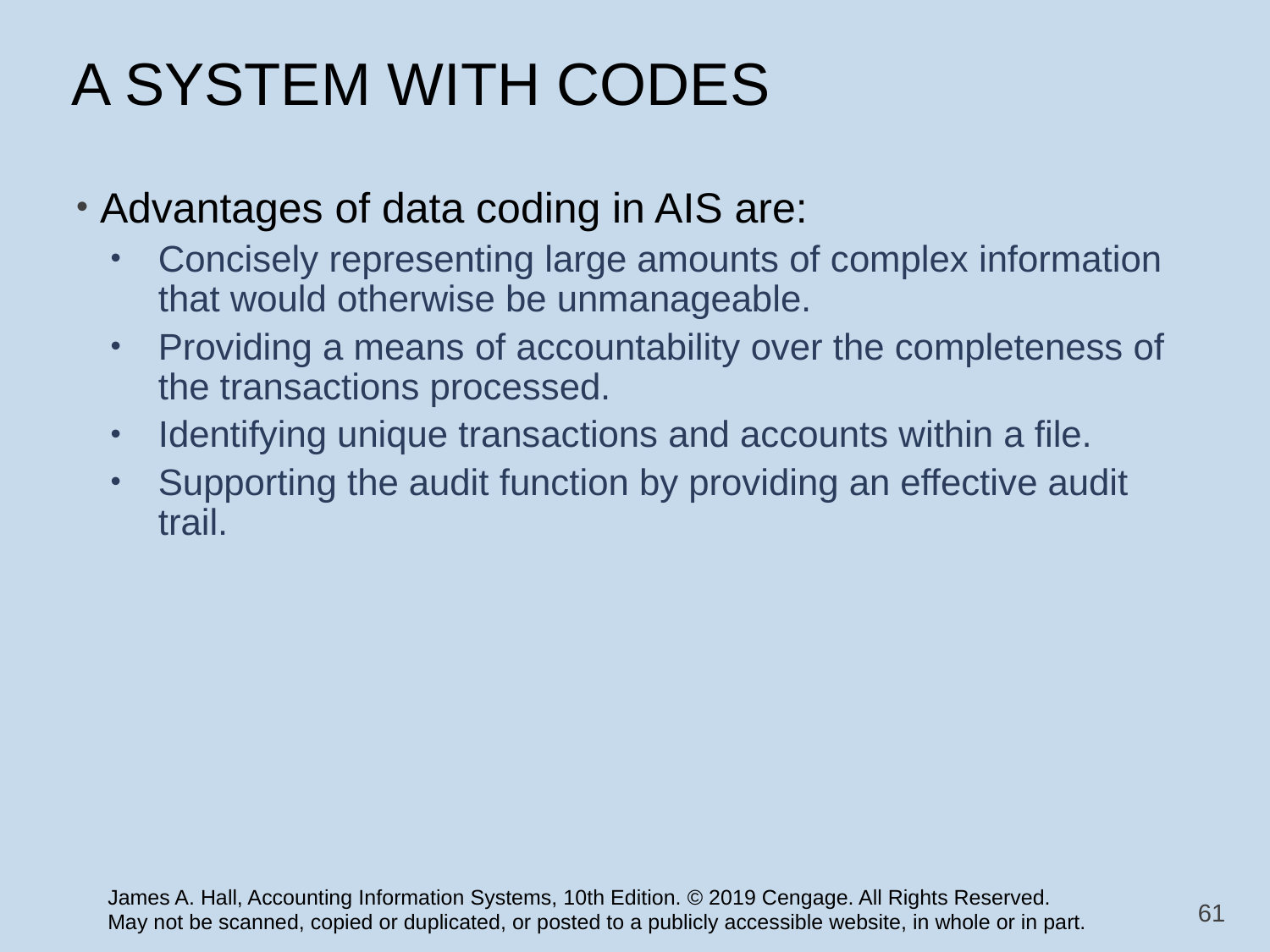

# A SYSTEM WITH CODES
Advantages of data coding in AIS are:
Concisely representing large amounts of complex information that would otherwise be unmanageable.
Providing a means of accountability over the completeness of the transactions processed.
Identifying unique transactions and accounts within a file.
Supporting the audit function by providing an effective audit trail.
61